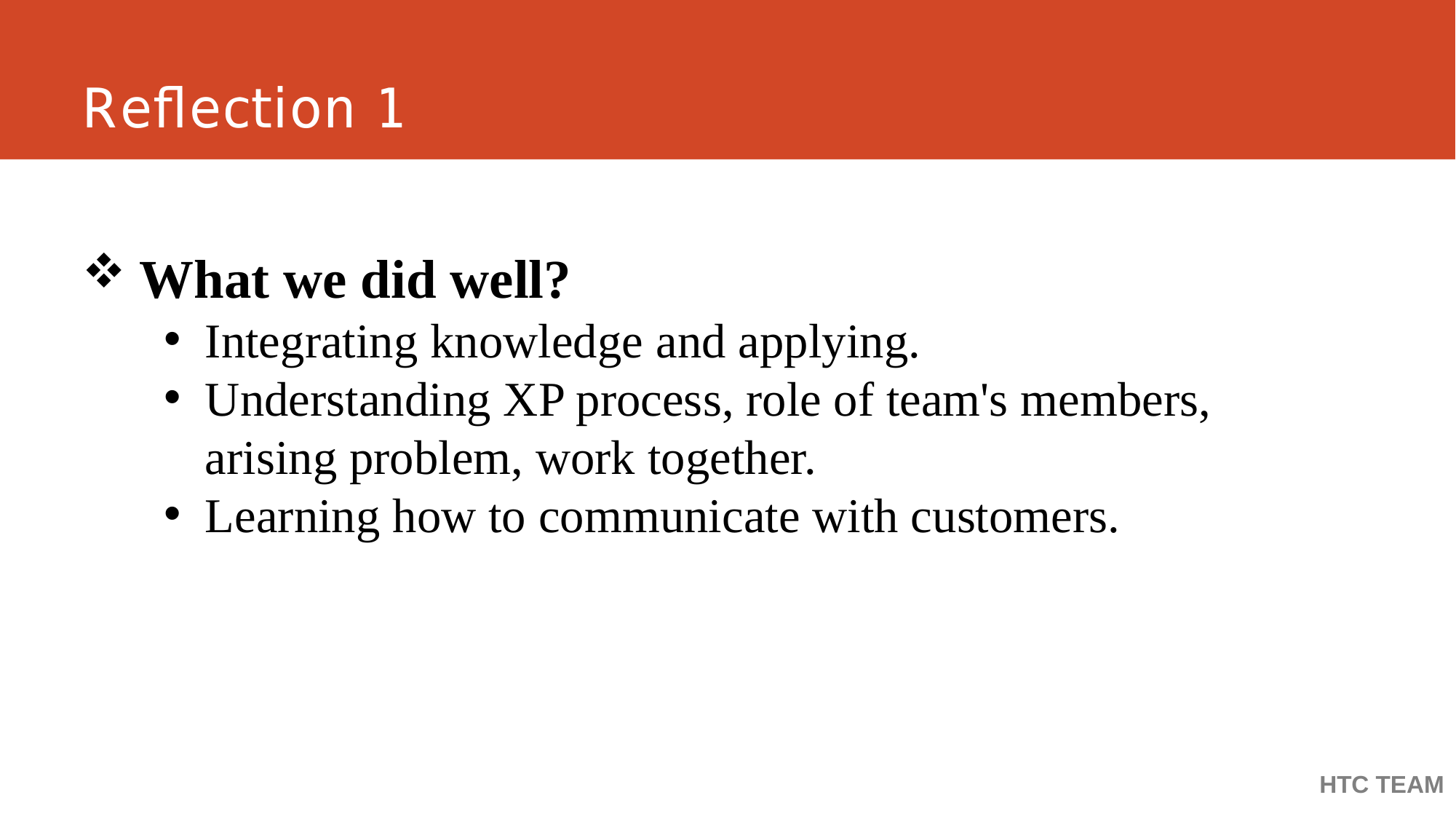

# Reflection 1
 What we did well?
Integrating knowledge and applying.
Understanding XP process, role of team's members, arising problem, work together.
Learning how to communicate with customers.

HTC TEAM